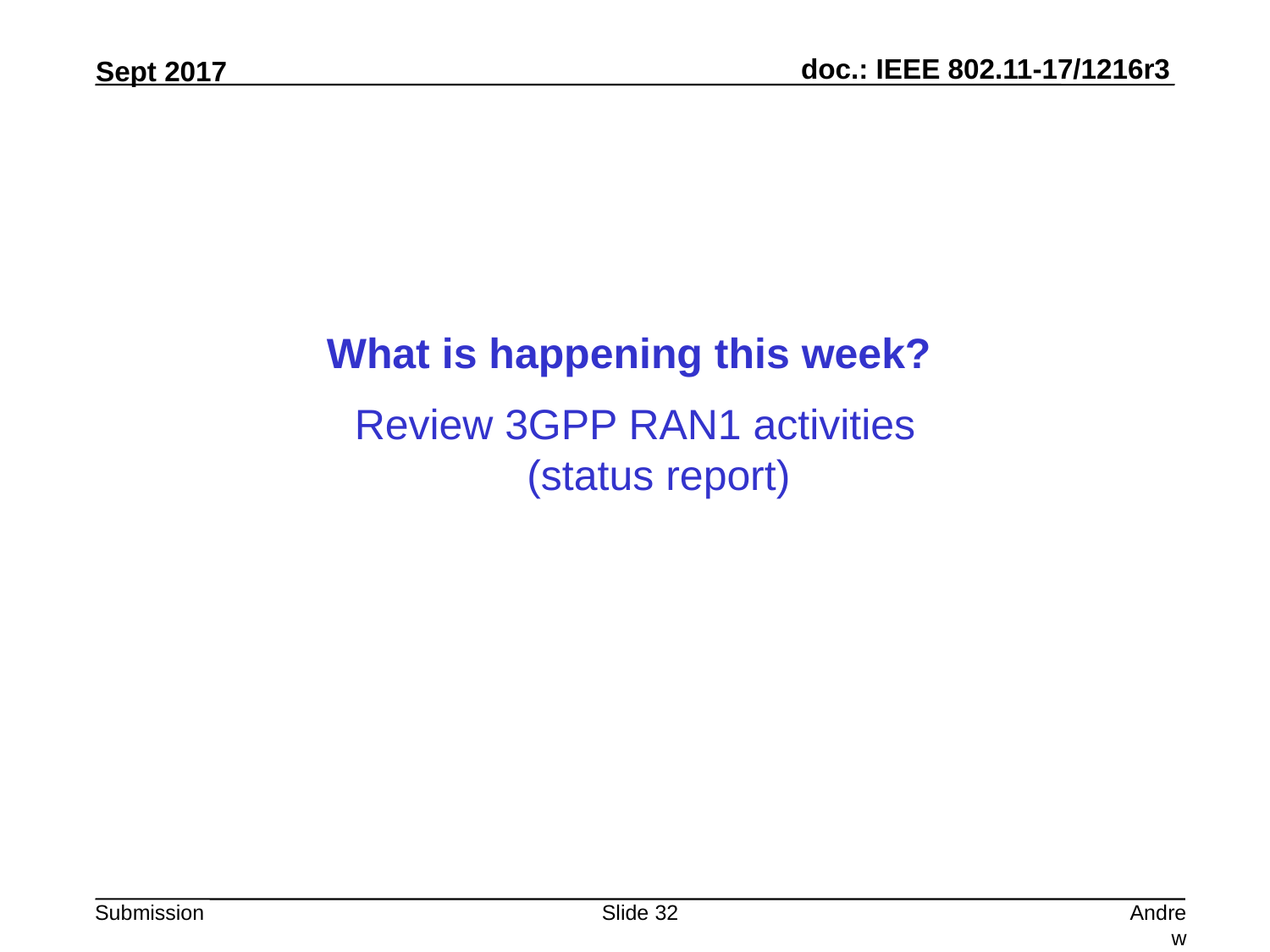

What is happening this week?
Review 3GPP RAN1 activities
(status report)
Slide 32
Andrew Myles, Cisco